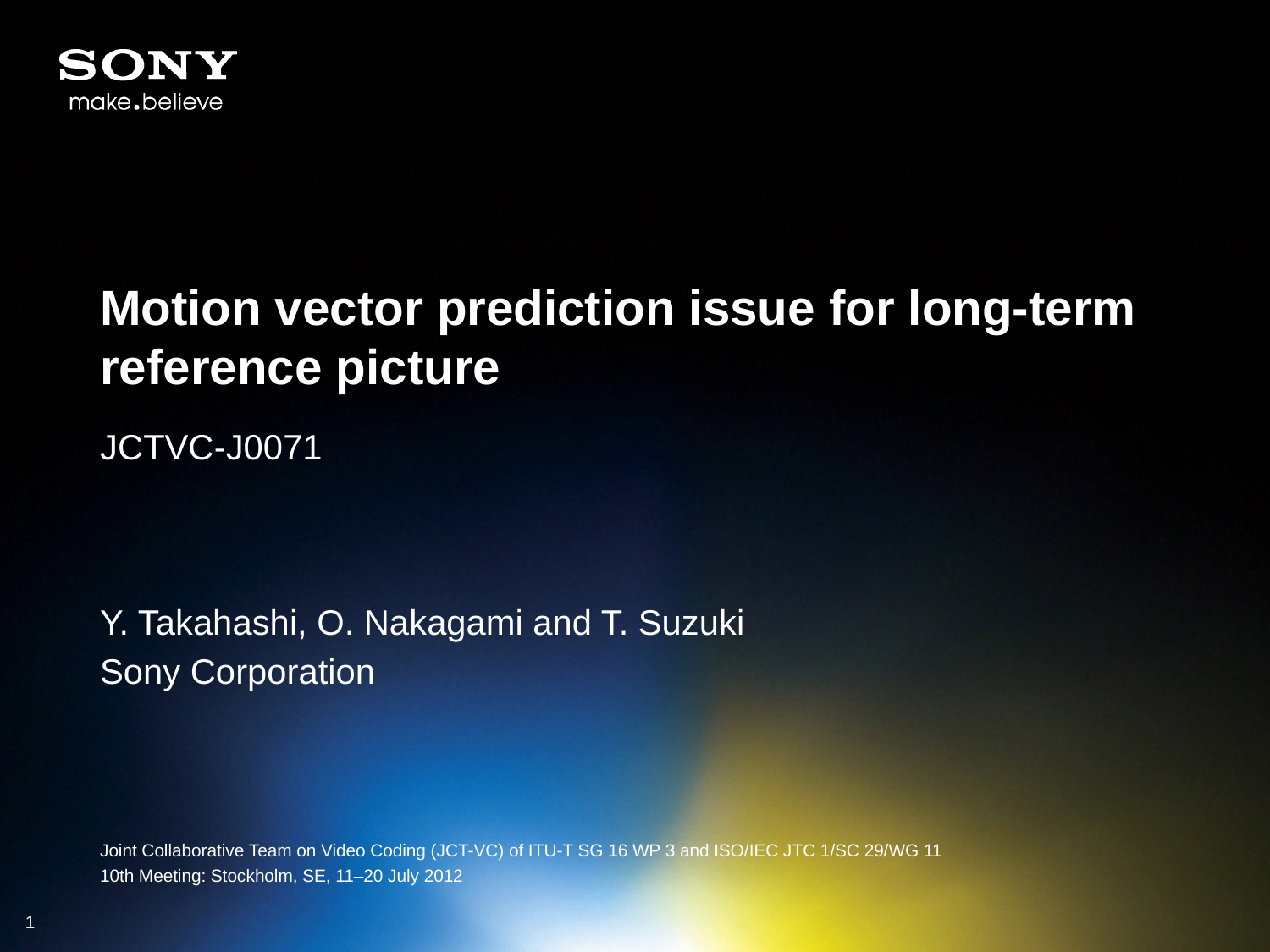

# Motion vector prediction issue for long-term reference picture
JCTVC-J0071
Y. Takahashi, O. Nakagami and T. Suzuki
Sony Corporation
Joint Collaborative Team on Video Coding (JCT-VC) of ITU-T SG 16 WP 3 and ISO/IEC JTC 1/SC 29/WG 11
10th Meeting: Stockholm, SE, 11–20 July 2012
1